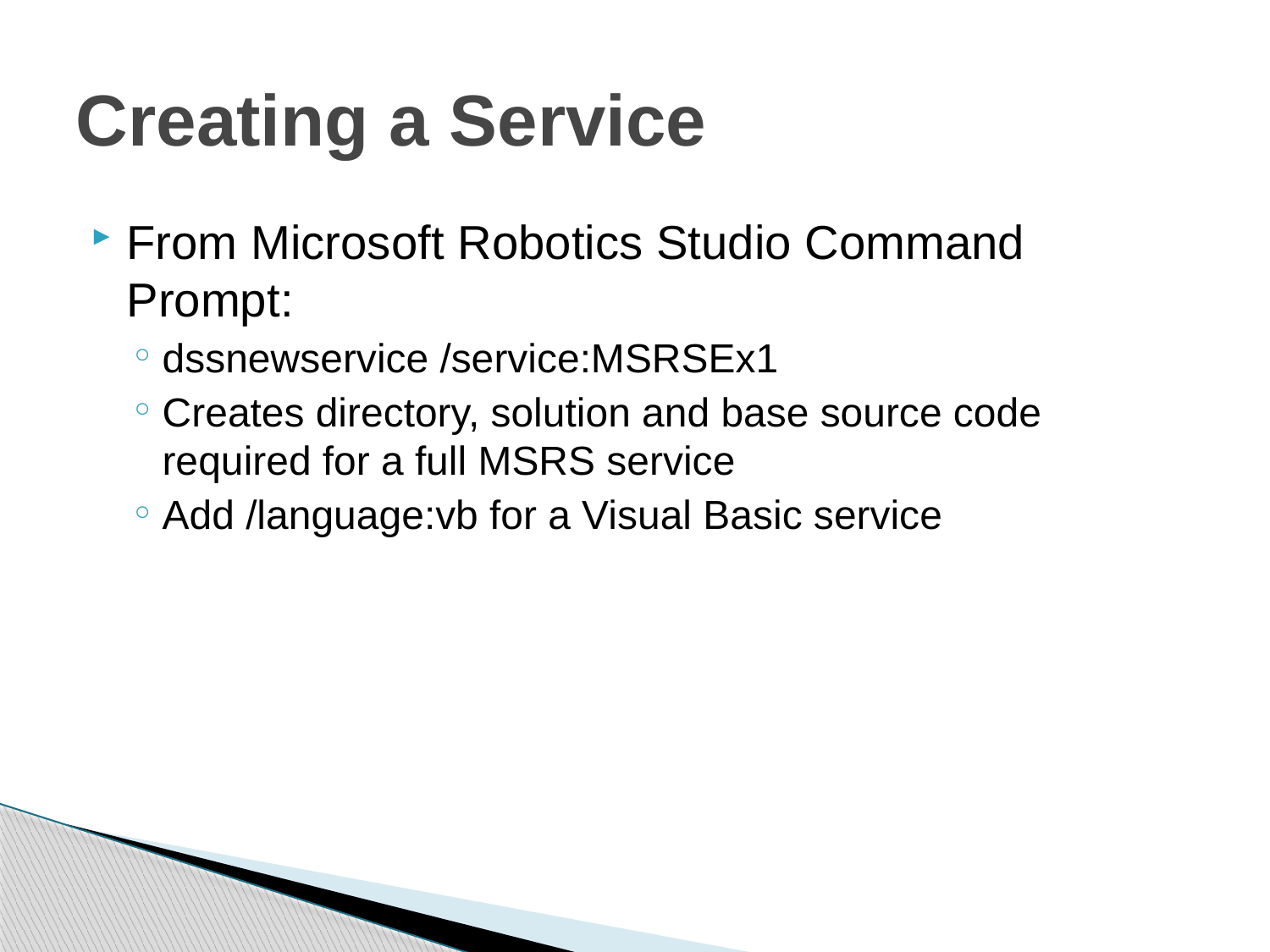

# Creating a Service
From Microsoft Robotics Studio Command Prompt:
dssnewservice /service:MSRSEx1
Creates directory, solution and base source code required for a full MSRS service
Add /language:vb for a Visual Basic service